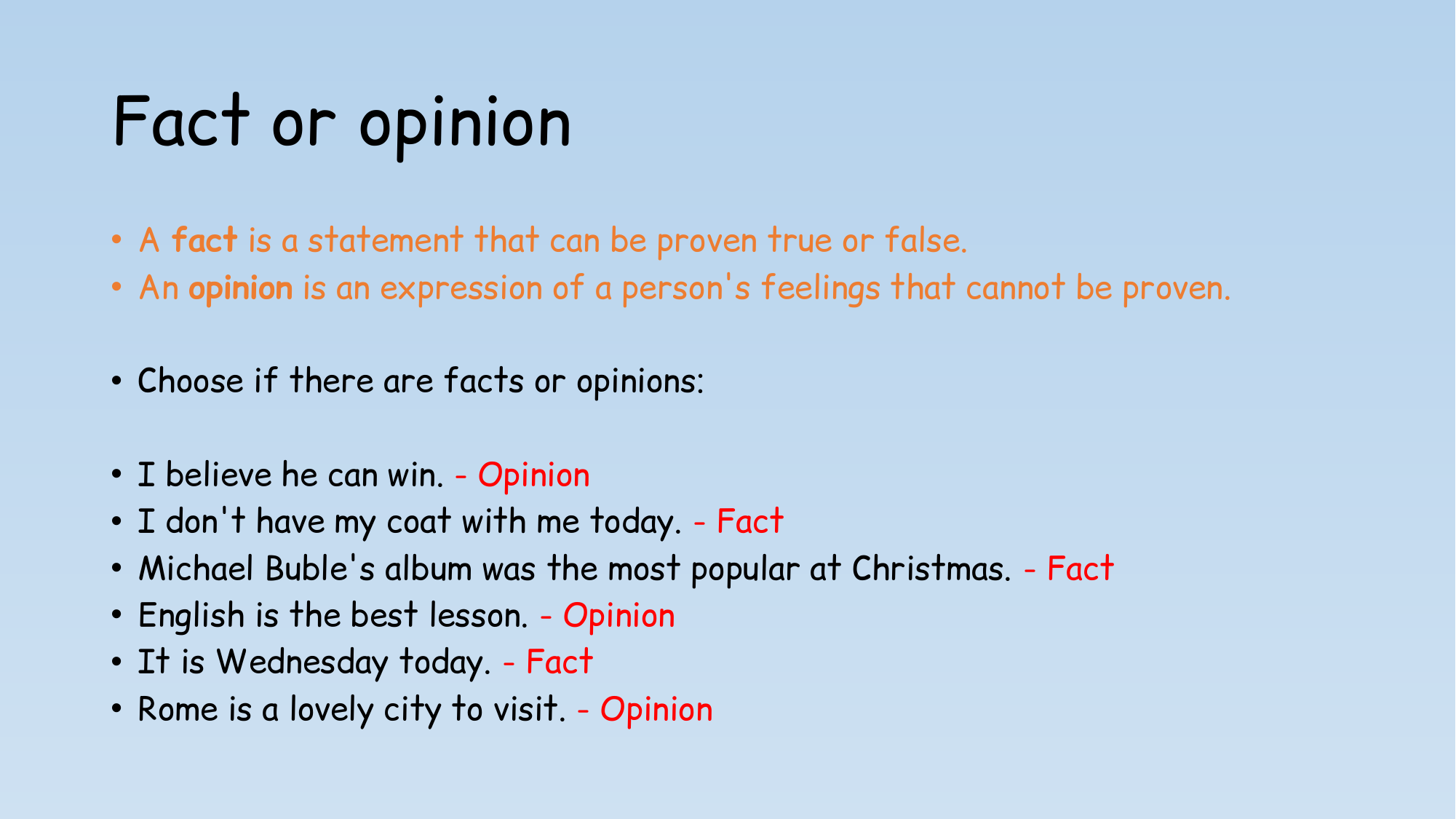

# Fact or opinion
A fact is a statement that can be proven true or false.
An opinion is an expression of a person's feelings that cannot be proven.

Choose if there are facts or opinions:

I believe he can win. - Opinion
I don't have my coat with me today. - Fact
Michael Buble's album was the most popular at Christmas. - Fact
English is the best lesson. - Opinion
It is Wednesday today. - Fact
Rome is a lovely city to visit. - Opinion